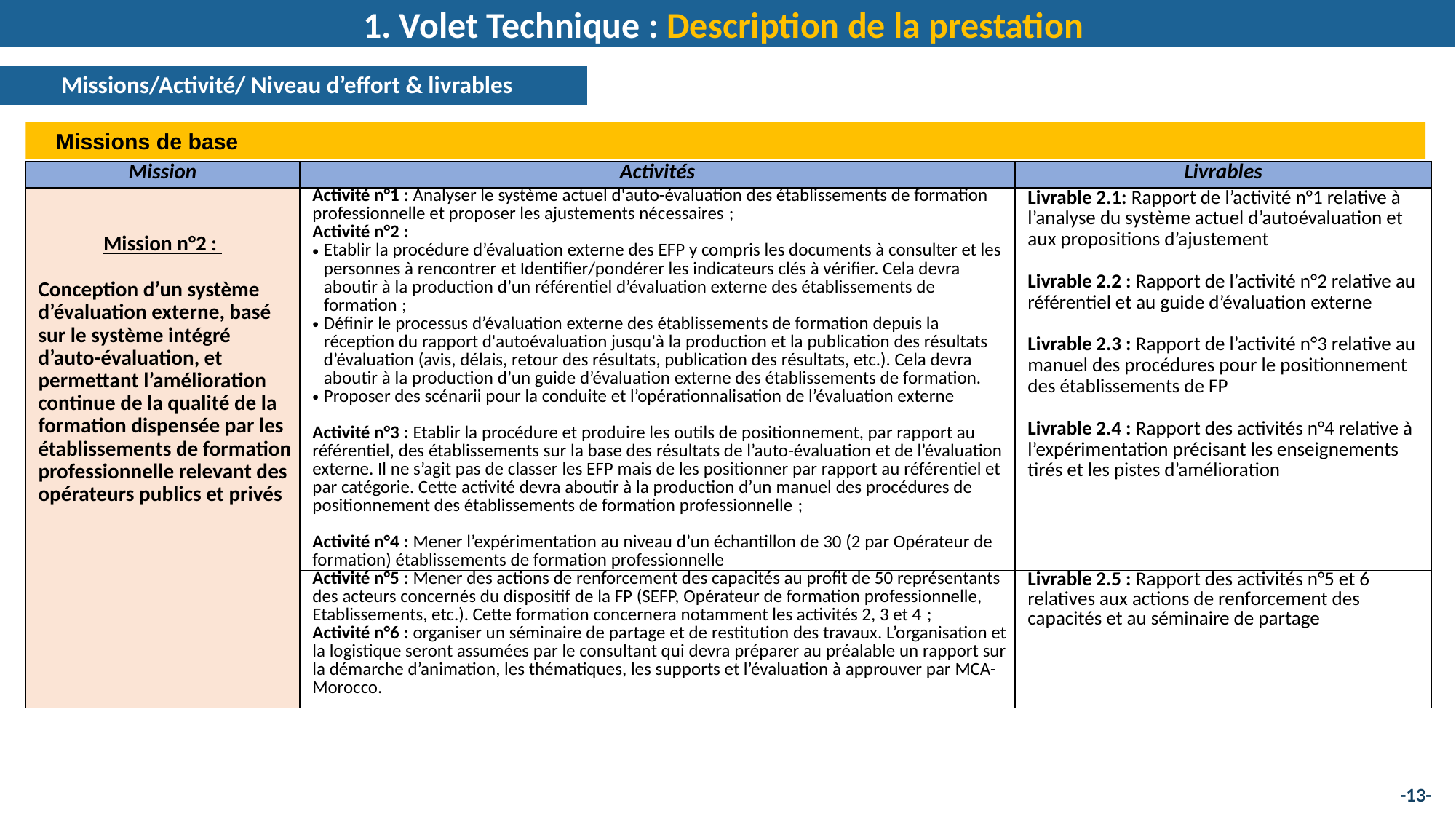

1. Volet Technique : Description de la prestation
Missions/Activité/ Niveau d’effort & livrables
Missions de base
| Mission | Activités | Livrables |
| --- | --- | --- |
| Mission n°2 : Conception d’un système d’évaluation externe, basé sur le système intégré d’auto-évaluation, et permettant l’amélioration continue de la qualité de la formation dispensée par les établissements de formation professionnelle relevant des opérateurs publics et privés | Activité n°1 : Analyser le système actuel d'auto-évaluation des établissements de formation professionnelle et proposer les ajustements nécessaires ; Activité n°2 : Etablir la procédure d’évaluation externe des EFP y compris les documents à consulter et les personnes à rencontrer et Identifier/pondérer les indicateurs clés à vérifier. Cela devra aboutir à la production d’un référentiel d’évaluation externe des établissements de formation ; Définir le processus d’évaluation externe des établissements de formation depuis la réception du rapport d'autoévaluation jusqu'à la production et la publication des résultats d’évaluation (avis, délais, retour des résultats, publication des résultats, etc.). Cela devra aboutir à la production d’un guide d’évaluation externe des établissements de formation. Proposer des scénarii pour la conduite et l’opérationnalisation de l’évaluation externe  Activité n°3 : Etablir la procédure et produire les outils de positionnement, par rapport au référentiel, des établissements sur la base des résultats de l’auto-évaluation et de l’évaluation externe. Il ne s’agit pas de classer les EFP mais de les positionner par rapport au référentiel et par catégorie. Cette activité devra aboutir à la production d’un manuel des procédures de positionnement des établissements de formation professionnelle ; Activité n°4 : Mener l’expérimentation au niveau d’un échantillon de 30 (2 par Opérateur de formation) établissements de formation professionnelle | Livrable 2.1: Rapport de l’activité n°1 relative à l’analyse du système actuel d’autoévaluation et aux propositions d’ajustement Livrable 2.2 : Rapport de l’activité n°2 relative au référentiel et au guide d’évaluation externe Livrable 2.3 : Rapport de l’activité n°3 relative au manuel des procédures pour le positionnement des établissements de FP Livrable 2.4 : Rapport des activités n°4 relative à l’expérimentation précisant les enseignements tirés et les pistes d’amélioration |
|  | Activité n°5 : Mener des actions de renforcement des capacités au profit de 50 représentants des acteurs concernés du dispositif de la FP (SEFP, Opérateur de formation professionnelle, Etablissements, etc.). Cette formation concernera notamment les activités 2, 3 et 4 ; Activité n°6 : organiser un séminaire de partage et de restitution des travaux. L’organisation et la logistique seront assumées par le consultant qui devra préparer au préalable un rapport sur la démarche d’animation, les thématiques, les supports et l’évaluation à approuver par MCA-Morocco. | Livrable 2.5 : Rapport des activités n°5 et 6 relatives aux actions de renforcement des capacités et au séminaire de partage |
-13-